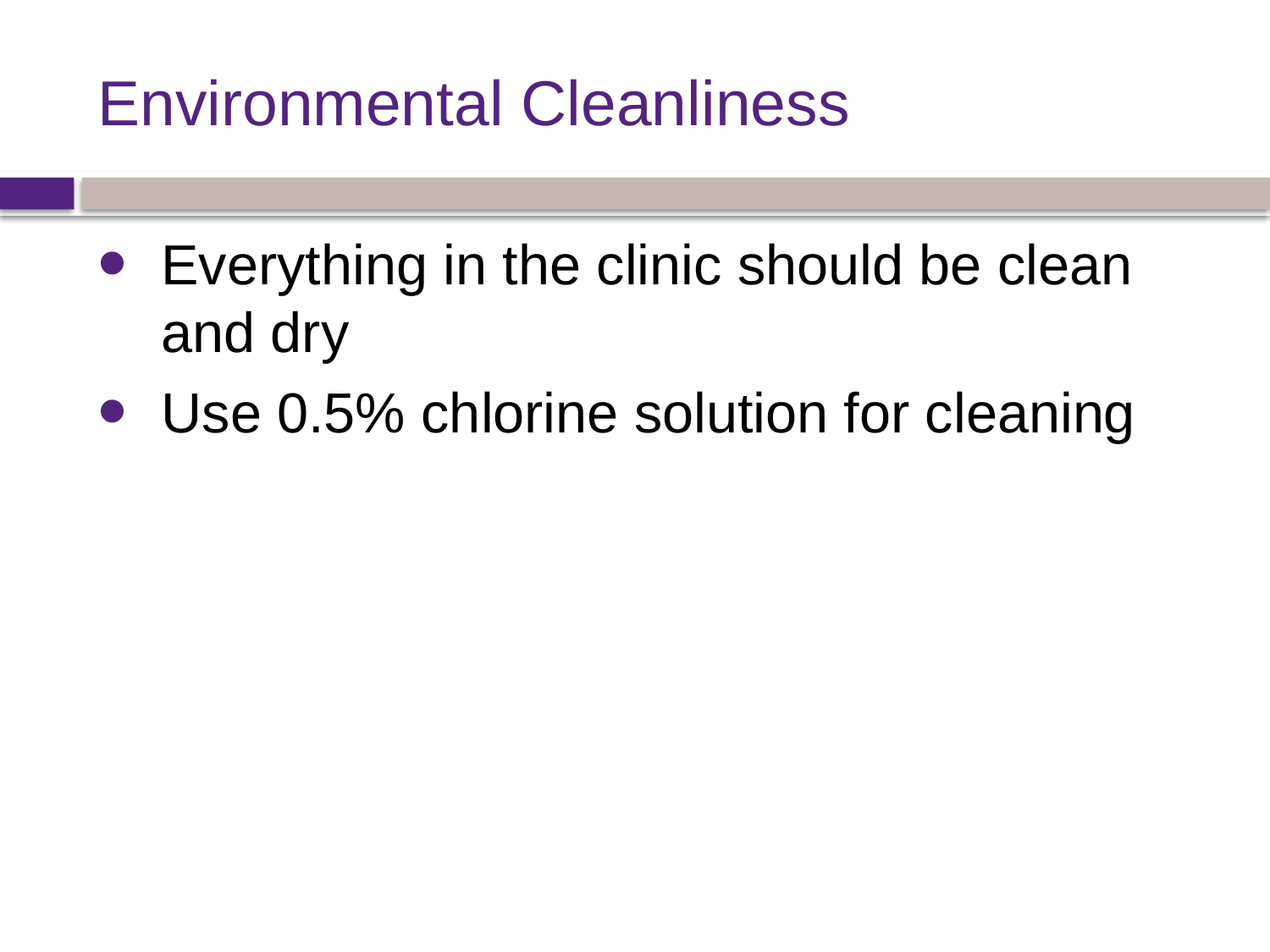

# Environmental Cleanliness
Everything in the clinic should be clean and dry
Use 0.5% chlorine solution for cleaning